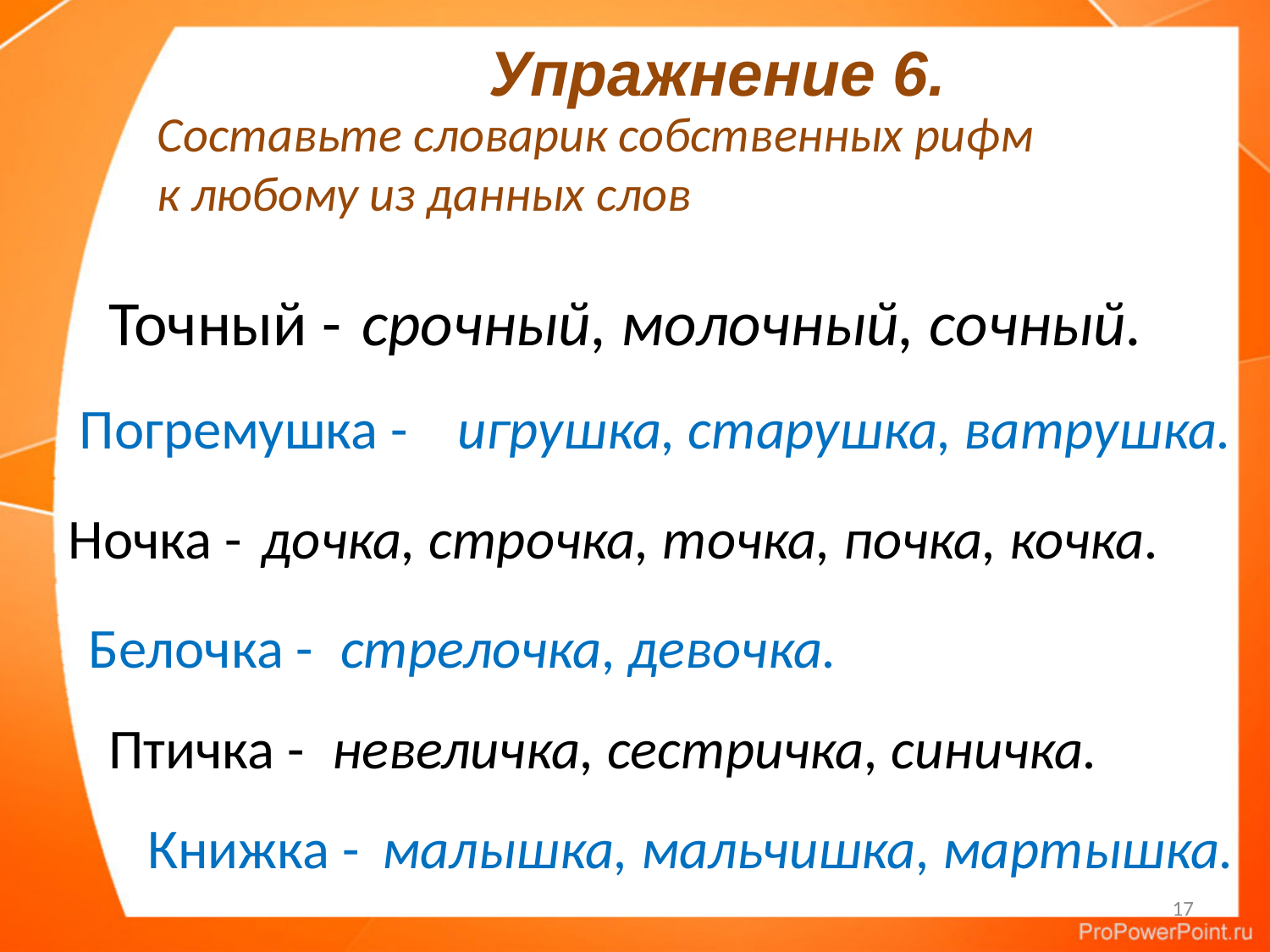

Упражнение 6.
Составьте словарик собственных рифм
к любому из данных слов
Точный -
срочный, молочный, сочный.
Погремушка -
игрушка, старушка, ватрушка.
Ночка -
дочка, строчка, точка, почка, кочка.
Белочка -
стрелочка, девочка.
Птичка -
невеличка, сестричка, синичка.
Книжка -
малышка, мальчишка, мартышка.
17